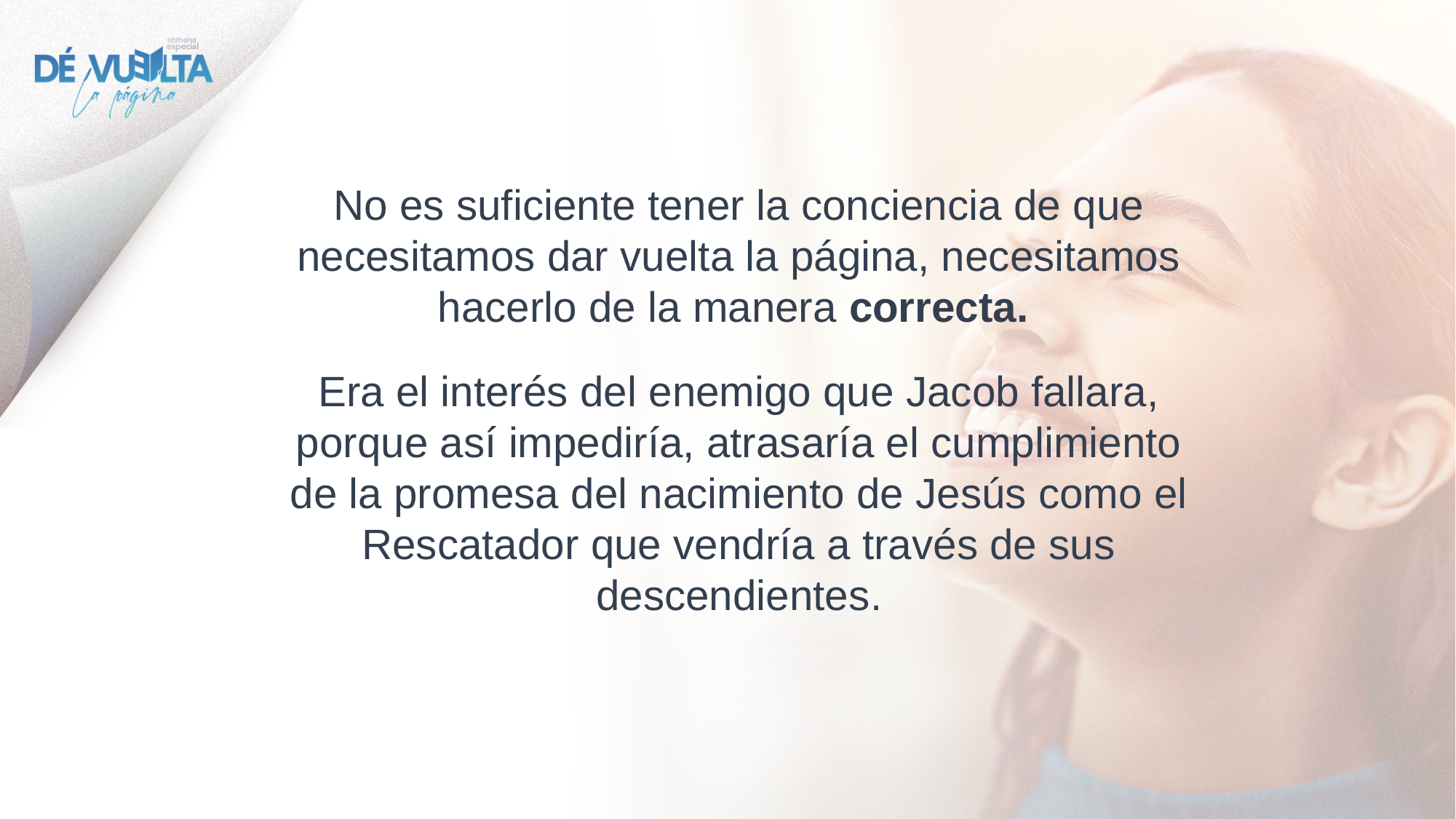

No es suficiente tener la conciencia de que necesitamos dar vuelta la página, necesitamos hacerlo de la manera correcta.
Era el interés del enemigo que Jacob fallara, porque así impediría, atrasaría el cumplimiento de la promesa del nacimiento de Jesús como el Rescatador que vendría a través de sus descendientes.